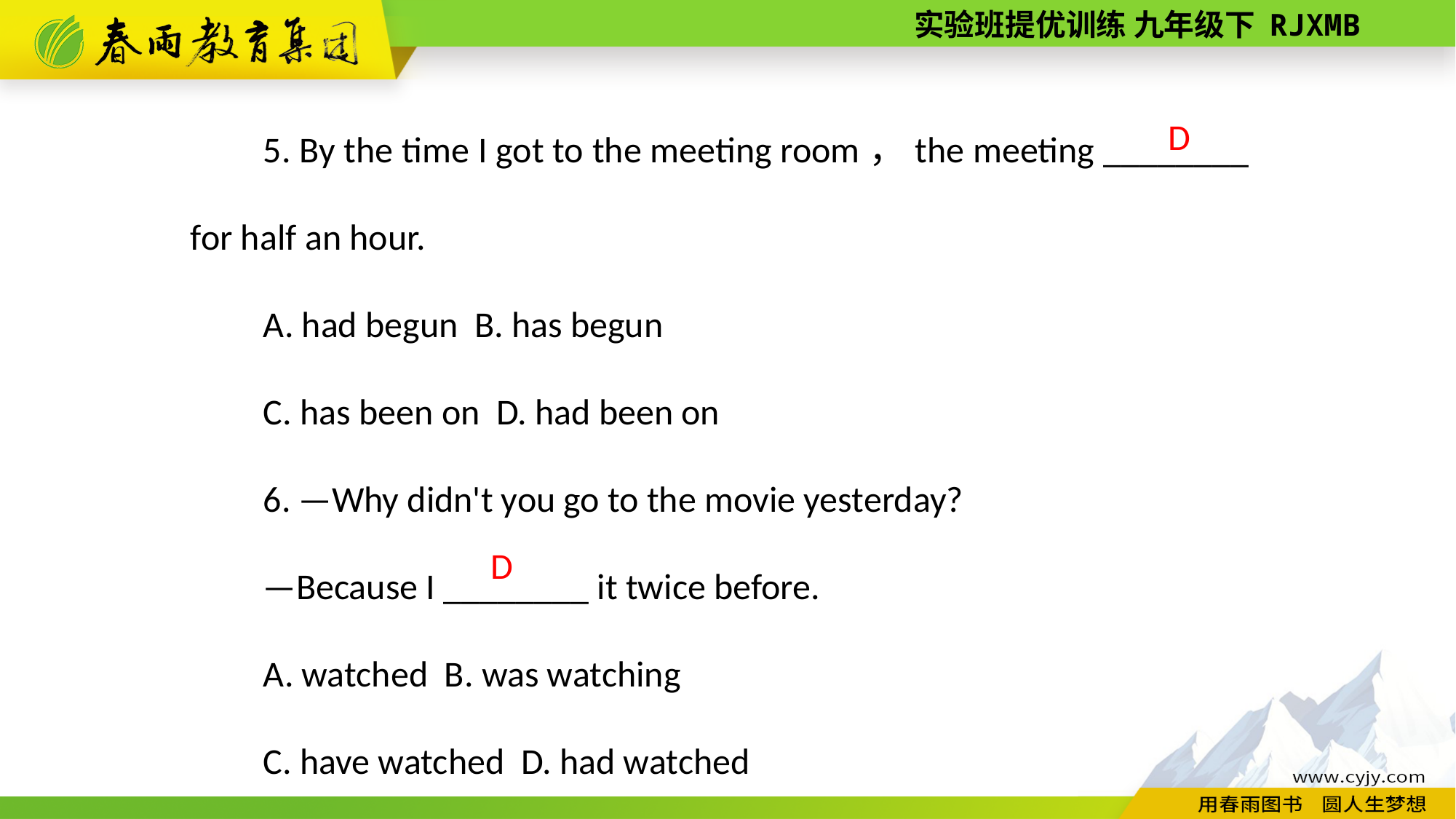

5. By the time I got to the meeting room，the meeting ________ for half an hour.
A. had begun  B. has begun
C. has been on  D. had been on
6. —Why didn't you go to the movie yesterday?
—Because I ________ it twice before.
A. watched  B. was watching
C. have watched  D. had watched
D
D